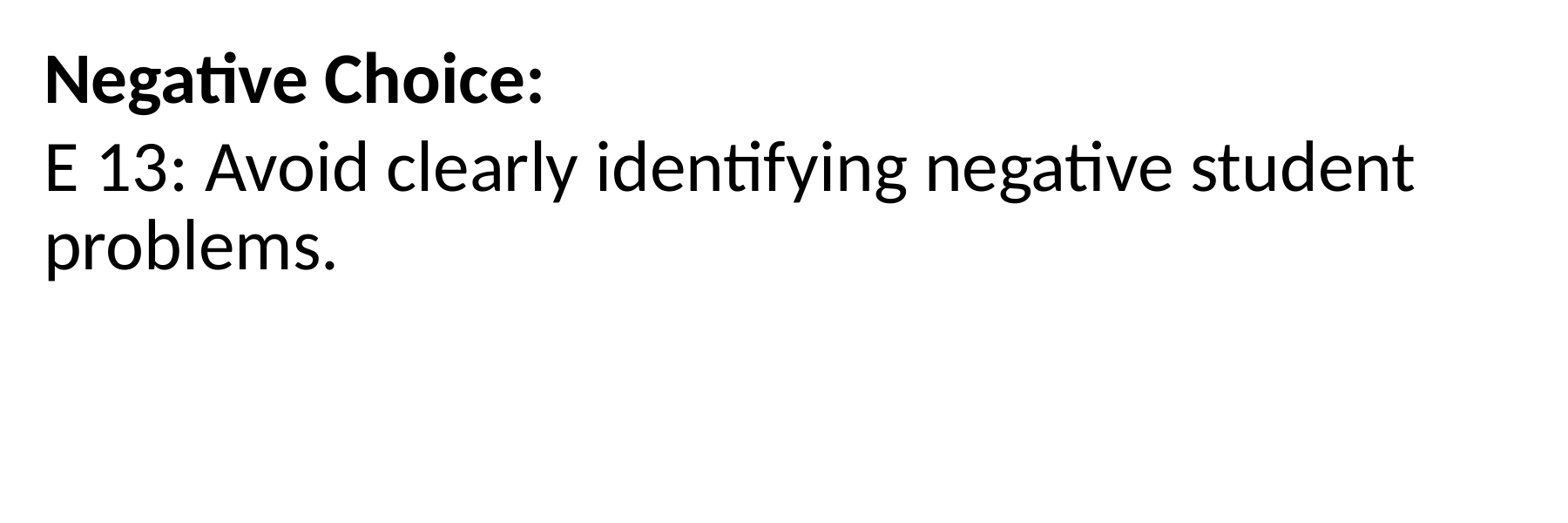

Negative Choice:
E 13: Avoid clearly identifying negative student problems.